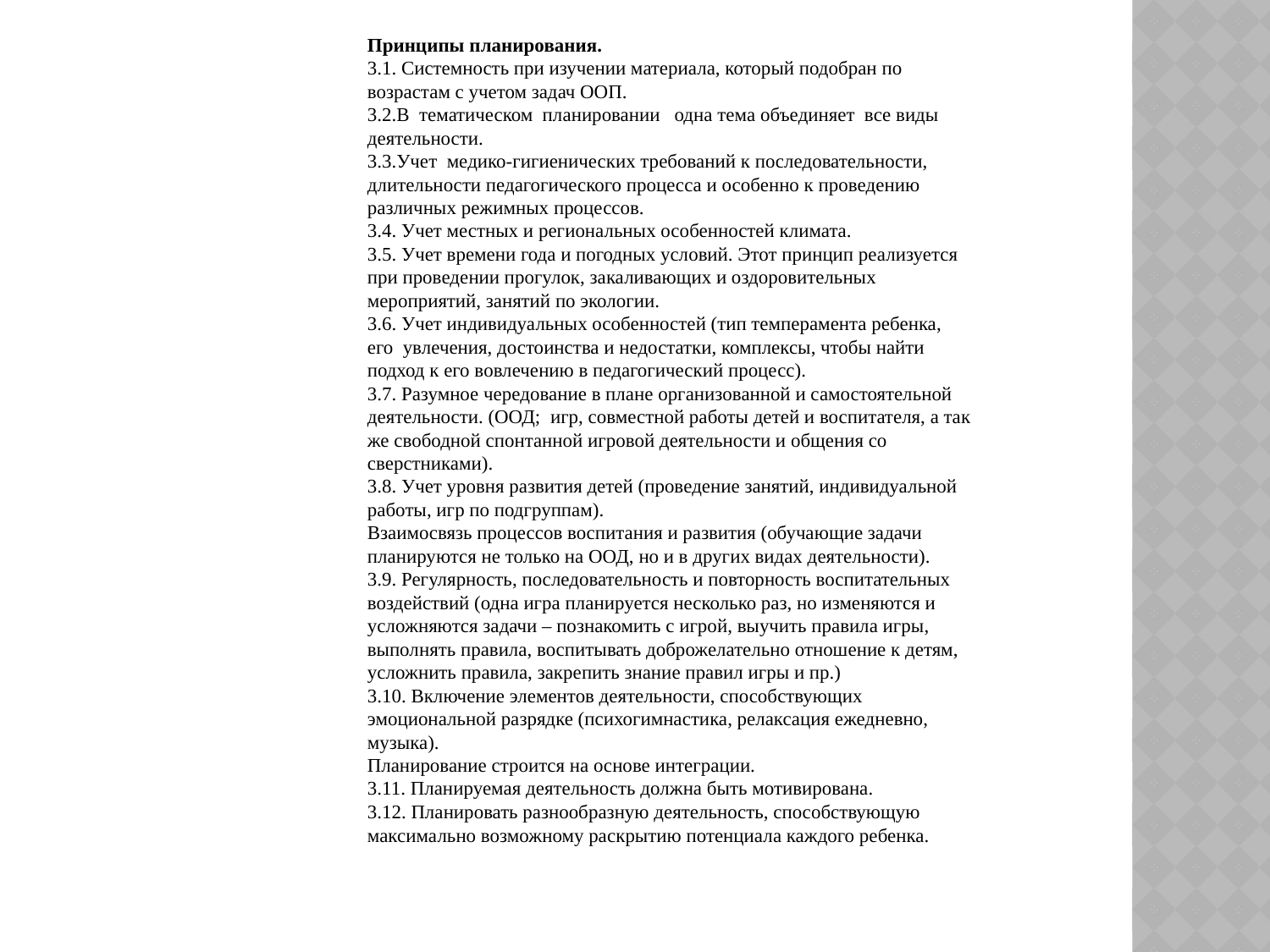

Принципы планирования.
3.1. Системность при изучении материала, который подобран по возрастам с учетом задач ООП.
3.2.В  тематическом  планировании   одна тема объединяет  все виды деятельности.
3.3.Учет  медико-гигиенических требований к последовательности, длительности педагогического процесса и особенно к проведению различных режимных процессов.
3.4. Учет местных и региональных особенностей климата.
3.5. Учет времени года и погодных условий. Этот принцип реализуется при проведении прогулок, закаливающих и оздоровительных мероприятий, занятий по экологии.
3.6. Учет индивидуальных особенностей (тип темперамента ребенка, его  увлечения, достоинства и недостатки, комплексы, чтобы найти подход к его вовлечению в педагогический процесс).
3.7. Разумное чередование в плане организованной и самостоятельной деятельности. (ООД;  игр, совместной работы детей и воспитателя, а так же свободной спонтанной игровой деятельности и общения со сверстниками).
3.8. Учет уровня развития детей (проведение занятий, индивидуальной работы, игр по подгруппам).
Взаимосвязь процессов воспитания и развития (обучающие задачи планируются не только на ООД, но и в других видах деятельности).
3.9. Регулярность, последовательность и повторность воспитательных воздействий (одна игра планируется несколько раз, но изменяются и усложняются задачи – познакомить с игрой, выучить правила игры, выполнять правила, воспитывать доброжелательно отношение к детям, усложнить правила, закрепить знание правил игры и пр.)
3.10. Включение элементов деятельности, способствующих эмоциональной разрядке (психогимнастика, релаксация ежедневно, музыка).
Планирование строится на основе интеграции.
3.11. Планируемая деятельность должна быть мотивирована.
3.12. Планировать разнообразную деятельность, способствующую максимально возможному раскрытию потенциала каждого ребенка.